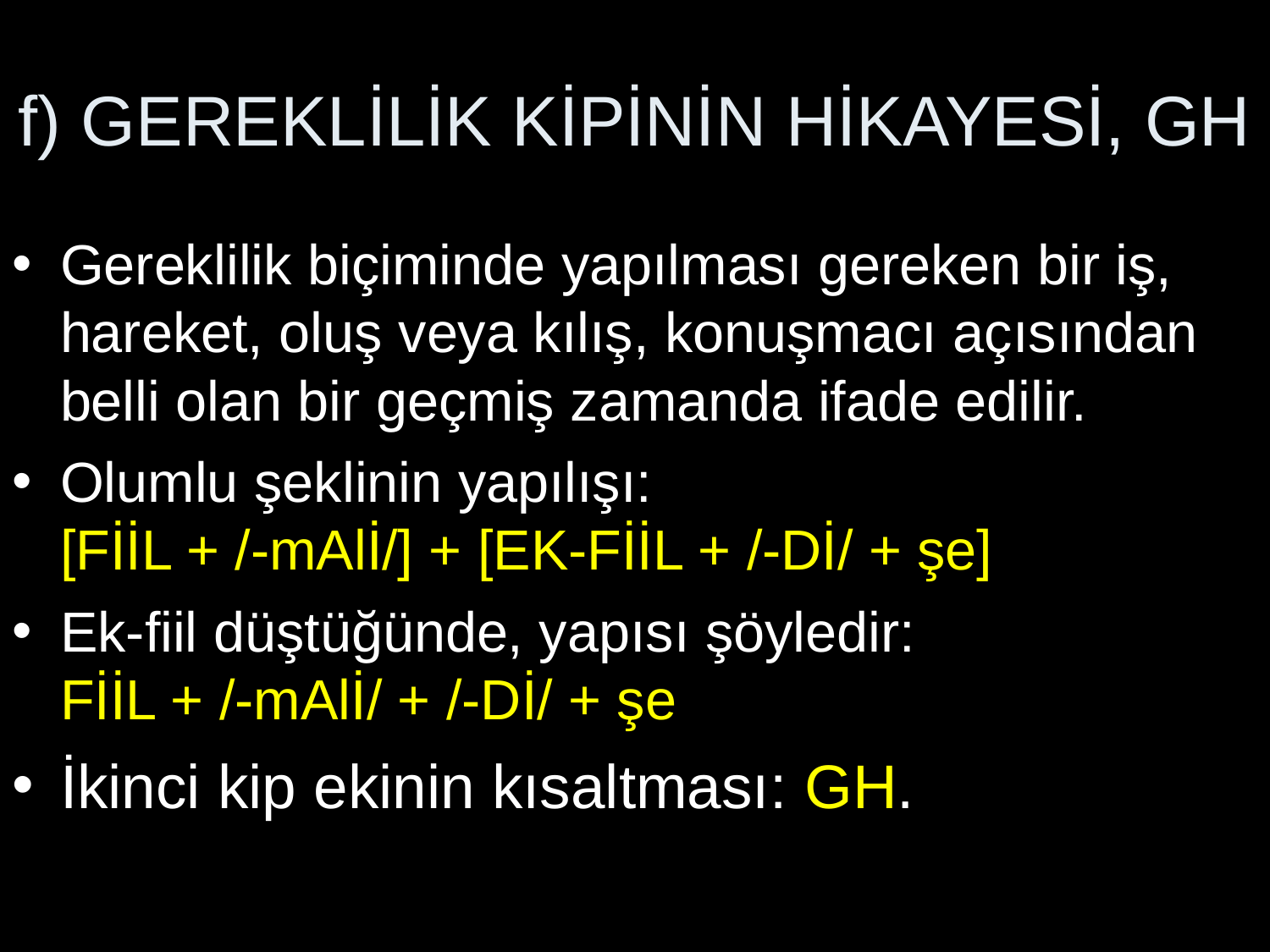

# f) GEREKLİLİK KİPİNİN HİKAYESİ, GH
Gereklilik biçiminde yapılması gereken bir iş, hareket, oluş veya kılış, konuşmacı açısından belli olan bir geçmiş zamanda ifade edilir.
Olumlu şeklinin yapılışı:
[FİİL + /-mAlİ/] + [EK-FİİL + /-Dİ/ + şe]
Ek-fiil düştüğünde, yapısı şöyledir:
FİİL + /-mAlİ/ + /-Dİ/ + şe
İkinci kip ekinin kısaltması: GH.